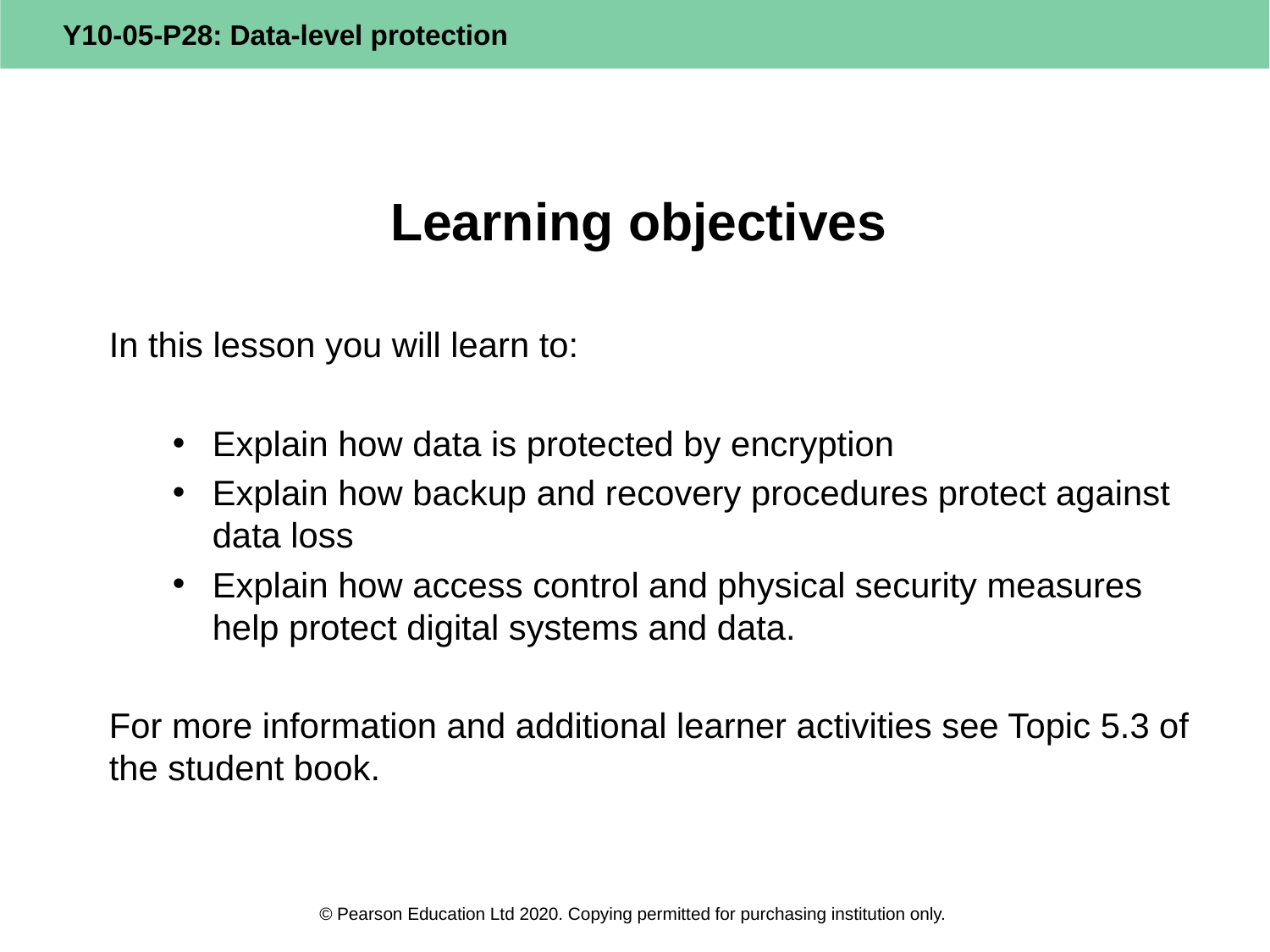

# Learning objectives
In this lesson you will learn to:

Explain how data is protected by encryption
Explain how backup and recovery procedures protect against data loss
Explain how access control and physical security measures help protect digital systems and data.

For more information and additional learner activities see Topic 5.3 of the student book.
© Pearson Education Ltd 2020. Copying permitted for purchasing institution only.